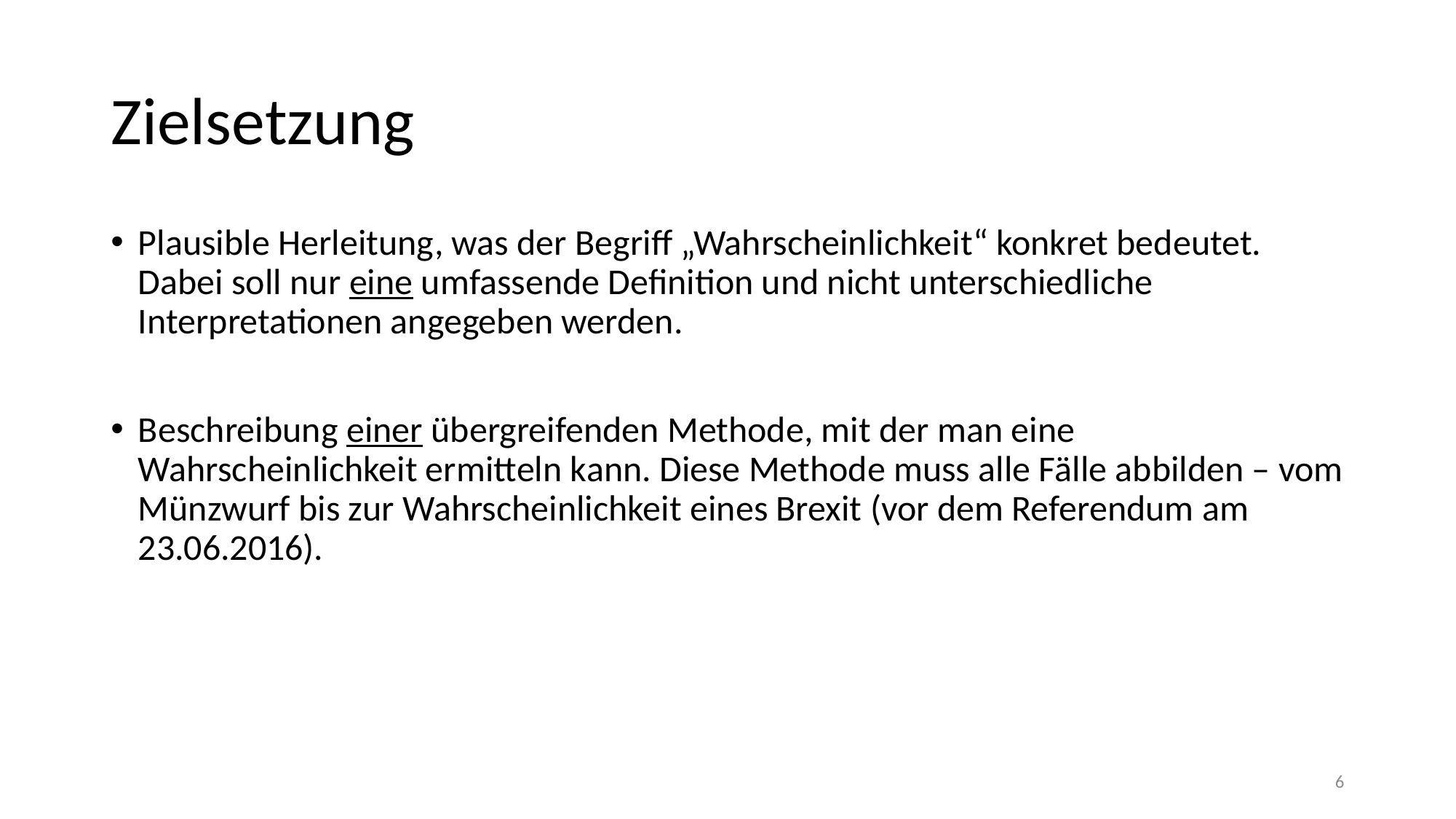

# Zielsetzung
Plausible Herleitung, was der Begriff „Wahrscheinlichkeit“ konkret bedeutet. Dabei soll nur eine umfassende Definition und nicht unterschiedliche Interpretationen angegeben werden.

Beschreibung einer übergreifenden Methode, mit der man eine Wahrscheinlichkeit ermitteln kann. Diese Methode muss alle Fälle abbilden – vom Münzwurf bis zur Wahrscheinlichkeit eines Brexit (vor dem Referendum am 23.06.2016).
6